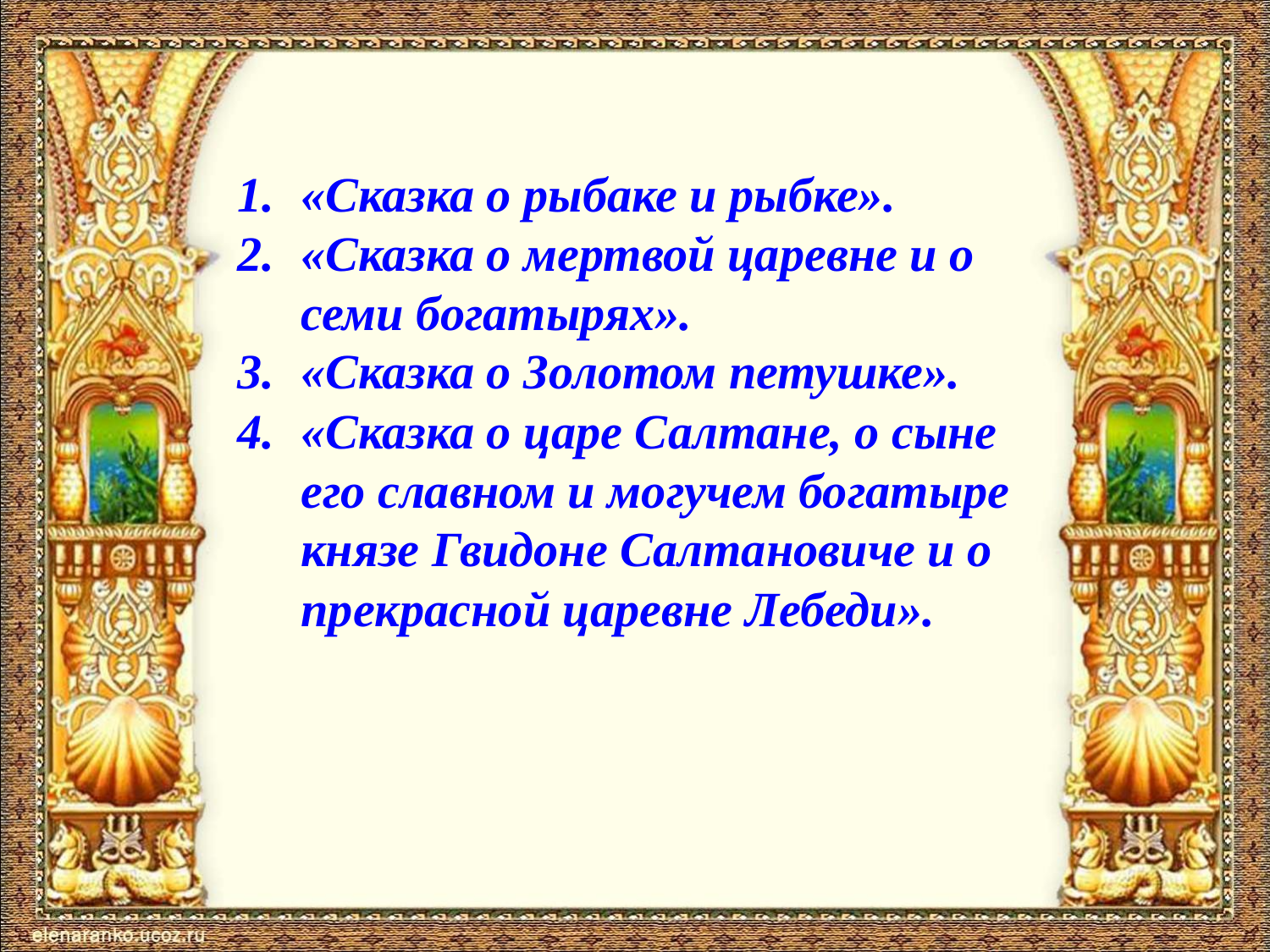

«Сказка о рыбаке и рыбке».
«Сказка о мертвой царевне и о семи богатырях».
«Сказка о Золотом петушке».
«Сказка о царе Салтане, о сыне его славном и могучем богатыре князе Гвидоне Салтановиче и о прекрасной царевне Лебеди».